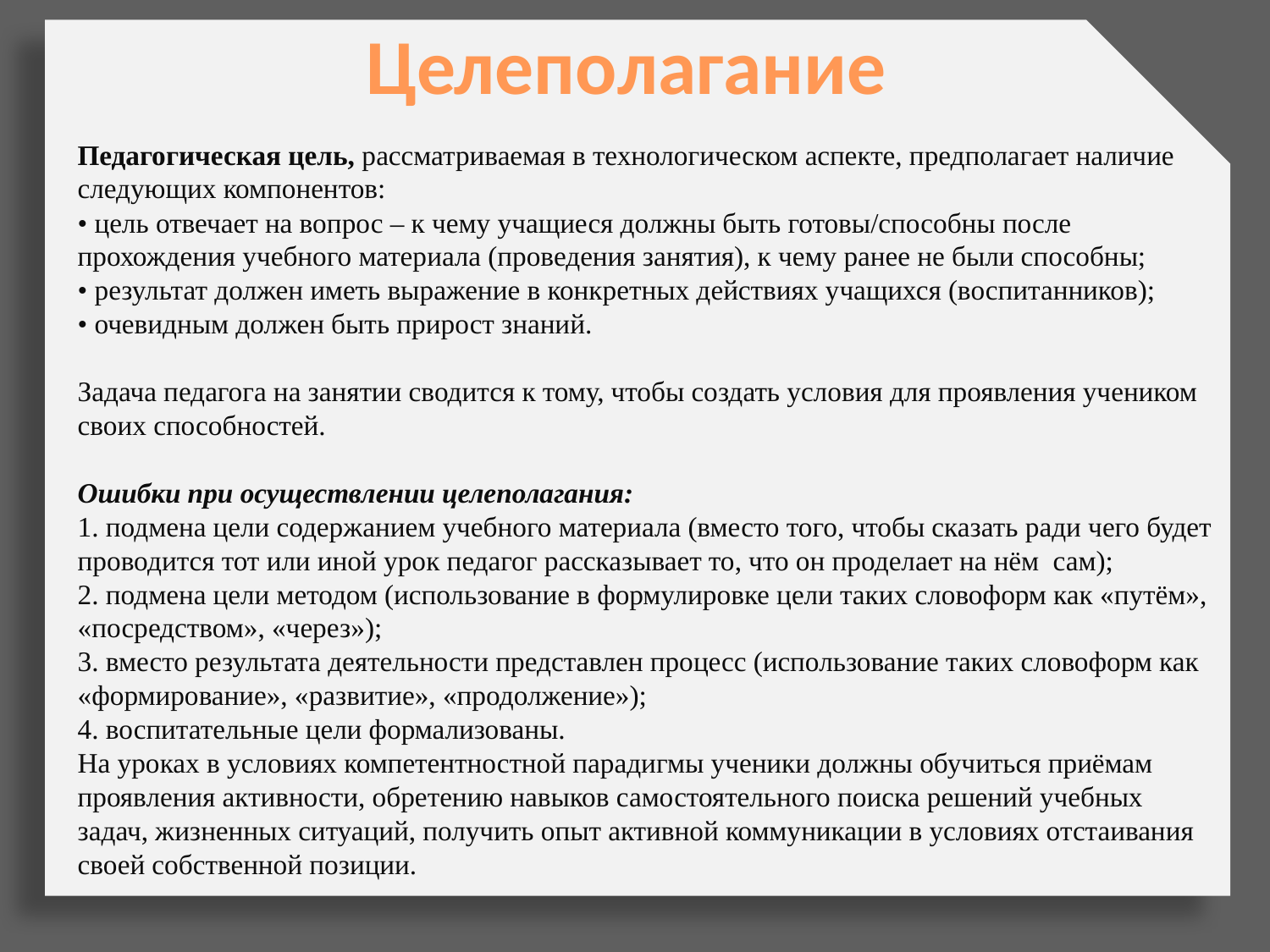

# Целеполагание

Педагогическая цель, рассматриваемая в технологическом аспекте, предполагает наличие следующих компонентов:
• цель отвечает на вопрос – к чему учащиеся должны быть готовы/способны после прохождения учебного материала (проведения занятия), к чему ранее не были способны;
• результат должен иметь выражение в конкретных действиях учащихся (воспитанников);
• очевидным должен быть прирост знаний.

Задача педагога на занятии сводится к тому, чтобы создать условия для проявления учеником своих способностей.

Ошибки при осуществлении целеполагания:
1. подмена цели содержанием учебного материала (вместо того, чтобы сказать ради чего будет проводится тот или иной урок педагог рассказывает то, что он проделает на нём  сам);
2. подмена цели методом (использование в формулировке цели таких словоформ как «путём», «посредством», «через»);
3. вместо результата деятельности представлен процесс (использование таких словоформ как «формирование», «развитие», «продолжение»);
4. воспитательные цели формализованы.
На уроках в условиях компетентностной парадигмы ученики должны обучиться приёмам проявления активности, обретению навыков самостоятельного поиска решений учебных задач, жизненных ситуаций, получить опыт активной коммуникации в условиях отстаивания своей собственной позиции.